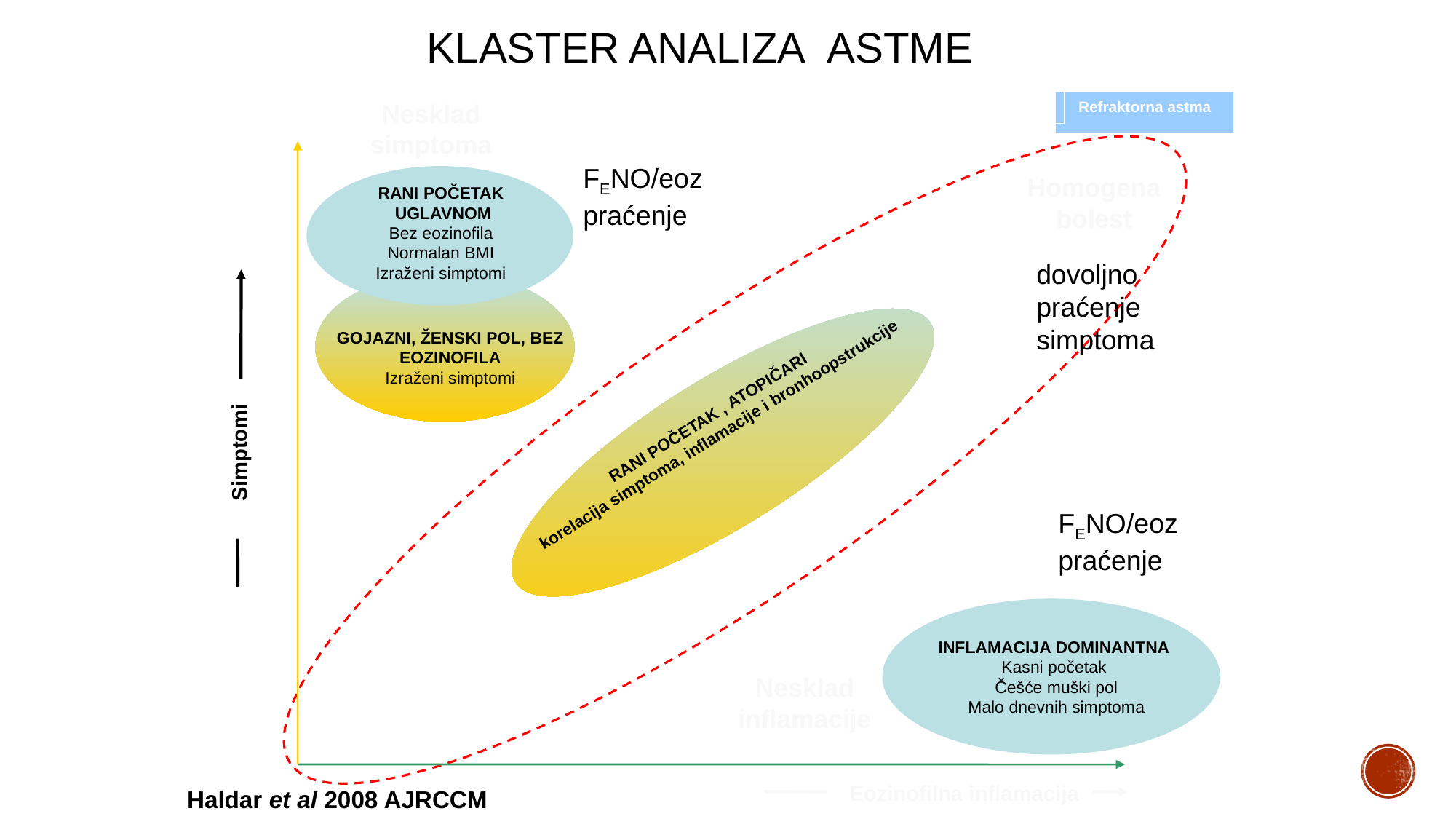

# KLASTER ANALIZA  ASTME

Nesklad simptoma
Homogena bolest

Nesklad inflamacije
Refraktorna astma

Simptomi

Eozinofilna inflamacija

FENO/eoz
praćenje

RANI POČETAK
 UGLAVNOM
Bez eozinofila
Normalan BMI
Izraženi simptomi

GOJAZNI, ŽENSKI POL, BEZ EOZINOFILA
Izraženi simptomi
 dovoljno
 praćenje
 simptoma

RANI POČETAK , ATOPIČARI
korelacija simptoma, inflamacije i bronhoopstrukcije
FENO/eoz
praćenje

INFLAMACIJA DOMINANTNA
Kasni početak
Češće muški pol
Malo dnevnih simptoma
Haldar et al 2008 AJRCCM